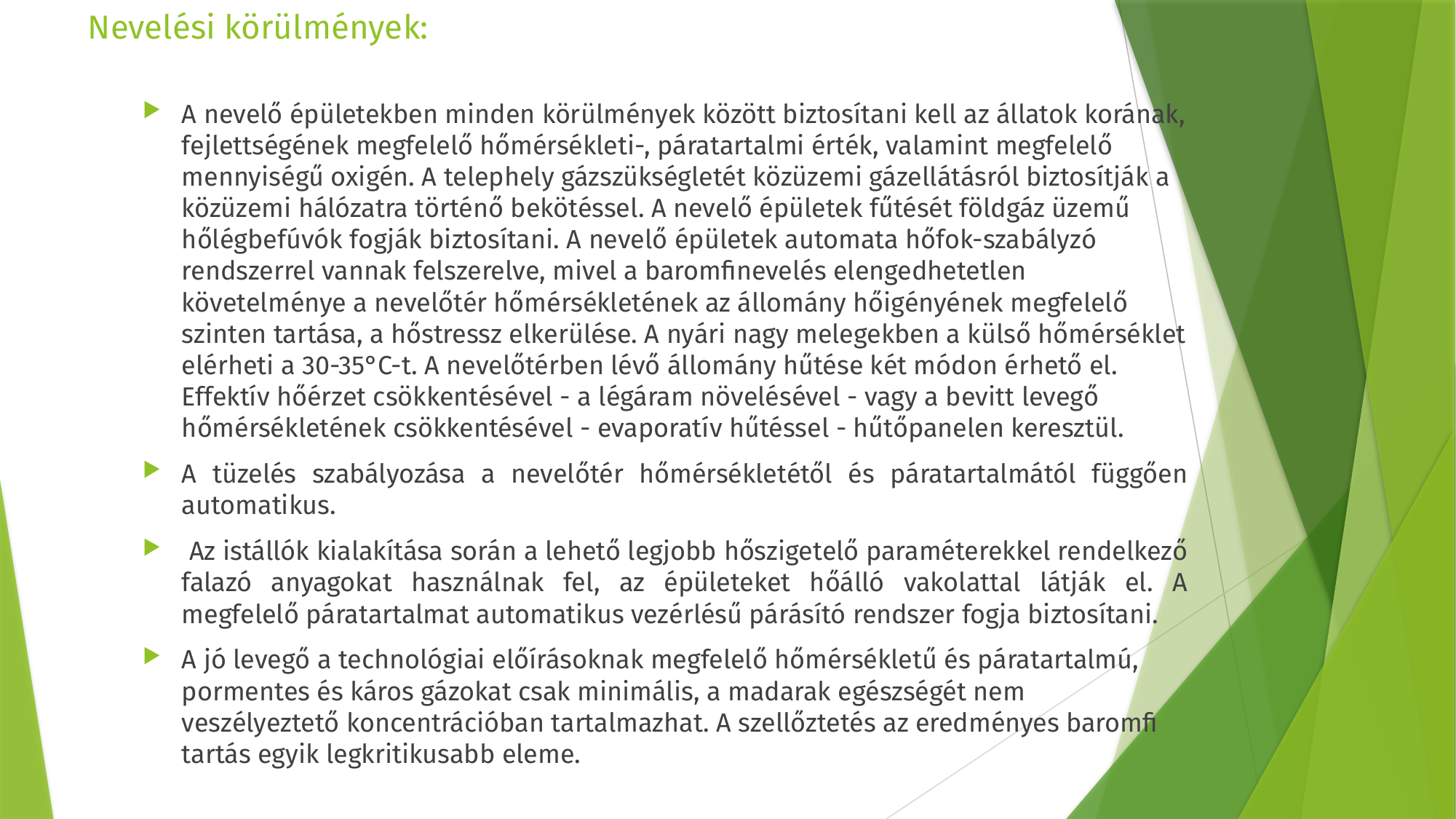

# Nevelési körülmények:
A nevelő épületekben minden körülmények között biztosítani kell az állatok korának, fejlettségének megfelelő hőmérsékleti-, páratartalmi érték, valamint megfelelő mennyiségű oxigén. A telephely gázszükségletét közüzemi gázellátásról biztosítják a közüzemi hálózatra történő bekötéssel. A nevelő épületek fűtését földgáz üzemű hőlégbefúvók fogják biztosítani. A nevelő épületek automata hőfok-szabályzó rendszerrel vannak felszerelve, mivel a baromfinevelés elengedhetetlen követelménye a nevelőtér hőmérsékletének az állomány hőigényének megfelelő szinten tartása, a hőstressz elkerülése. A nyári nagy melegekben a külső hőmérséklet elérheti a 30-35°C-t. A nevelőtérben lévő állomány hűtése két módon érhető el. Effektív hőérzet csökkentésével - a légáram növelésével - vagy a bevitt levegő hőmérsékletének csökkentésével - evaporatív hűtéssel - hűtőpanelen keresztül.
A tüzelés szabályozása a nevelőtér hőmérsékletétől és páratartalmától függően automatikus.
 Az istállók kialakítása során a lehető legjobb hőszigetelő paraméterekkel rendelkező falazó anyagokat használnak fel, az épületeket hőálló vakolattal látják el. A megfelelő páratartalmat automatikus vezérlésű párásító rendszer fogja biztosítani.
A jó levegő a technológiai előírásoknak megfelelő hőmérsékletű és páratartalmú, pormentes és káros gázokat csak minimális, a madarak egészségét nem veszélyeztető koncentrációban tartalmazhat. A szellőztetés az eredményes baromfi tartás egyik legkritikusabb eleme.